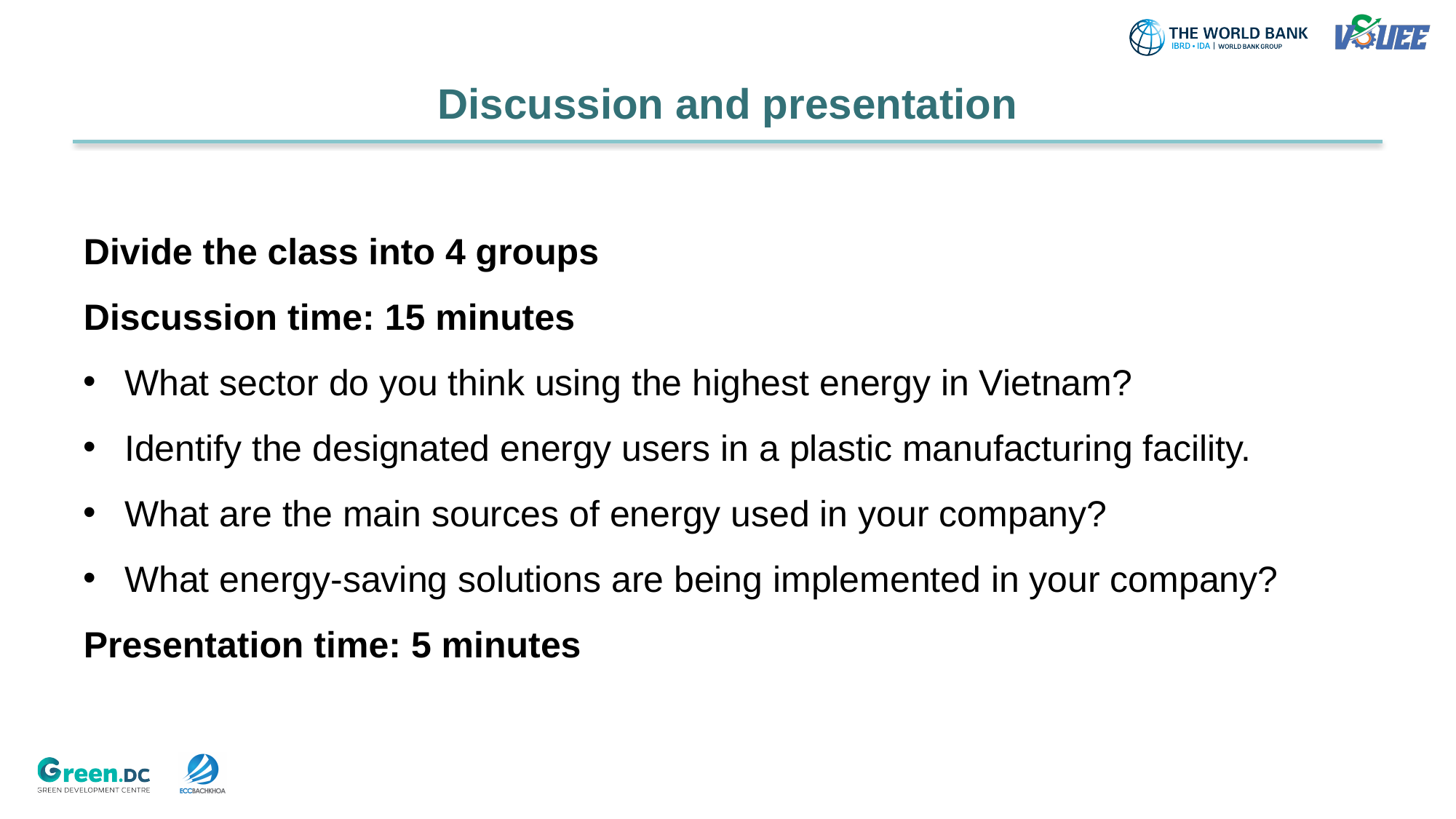

# Discussion and presentation
Divide the class into 4 groups
Discussion time: 15 minutes
What sector do you think using the highest energy in Vietnam?
Identify the designated energy users in a plastic manufacturing facility.
What are the main sources of energy used in your company?
What energy-saving solutions are being implemented in your company?
Presentation time: 5 minutes